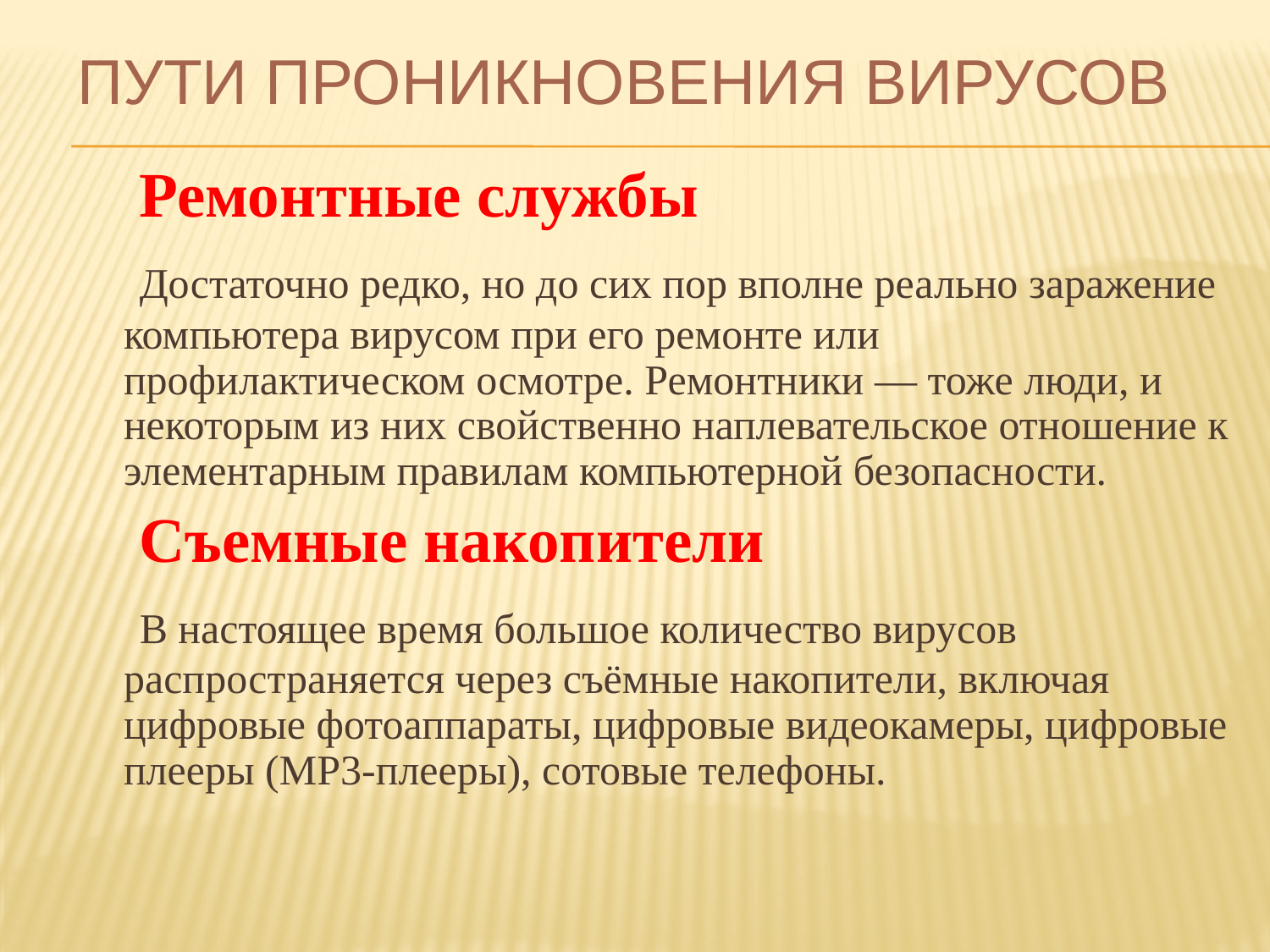

# Пути проникновения вирусов
    Ремонтные службы
    Достаточно редко, но до сих пор вполне реально заражение компьютера вирусом при его ремонте или профилактическом осмотре. Ремонтники — тоже люди, и некоторым из них свойственно наплевательское отношение к элементарным правилам компьютерной безопасности.
    Съемные накопители
    В настоящее время большое количество вирусов распространяется через съёмные накопители, включая цифровые фотоаппараты, цифровые видеокамеры, цифровые плееры (MP3-плееры), сотовые телефоны.